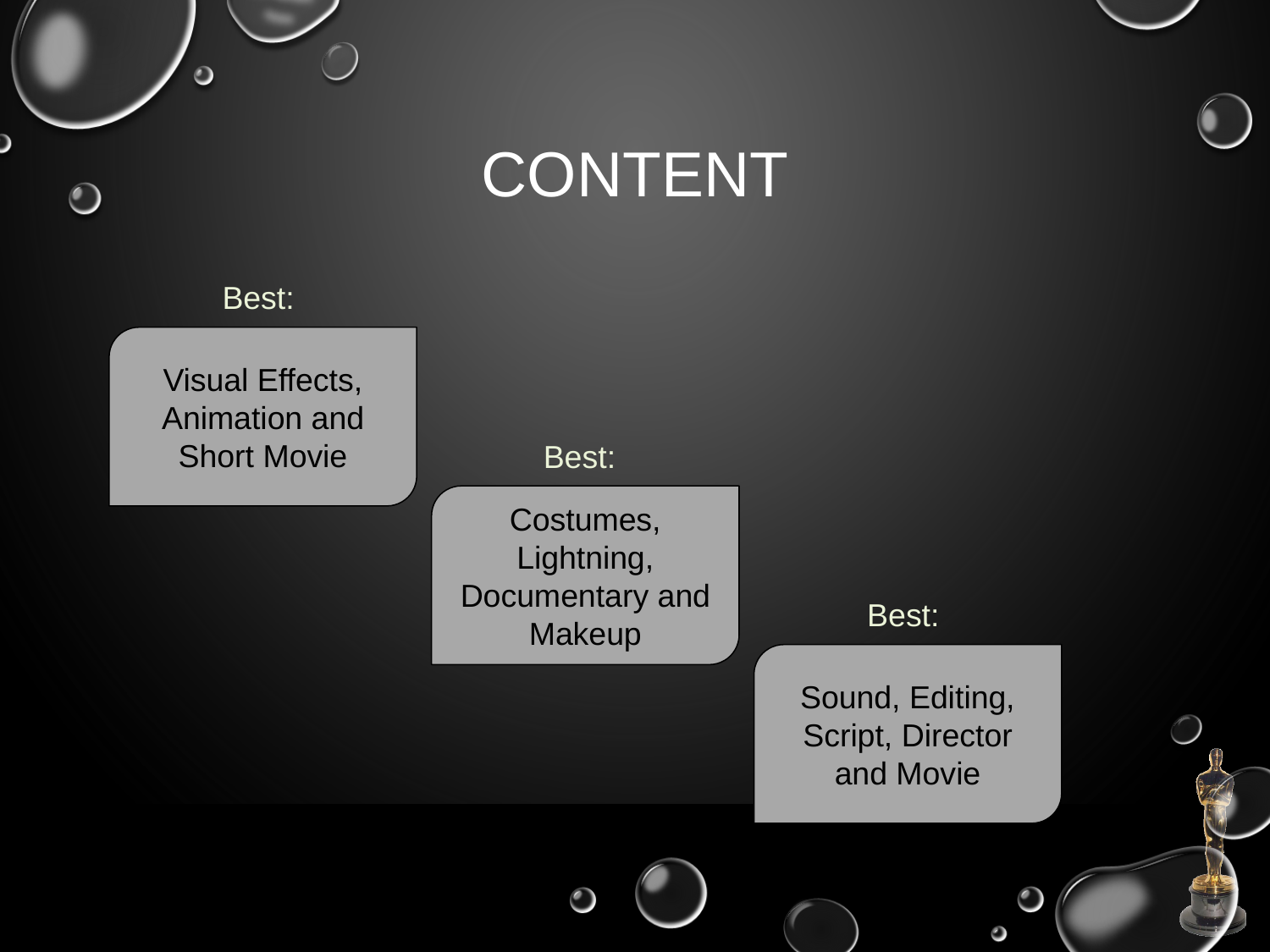

# Content
Best:
Visual Effects, Animation and Short Movie
Best:
Costumes, Lightning, Documentary and Makeup
Best:
Sound, Editing, Script, Director and Movie